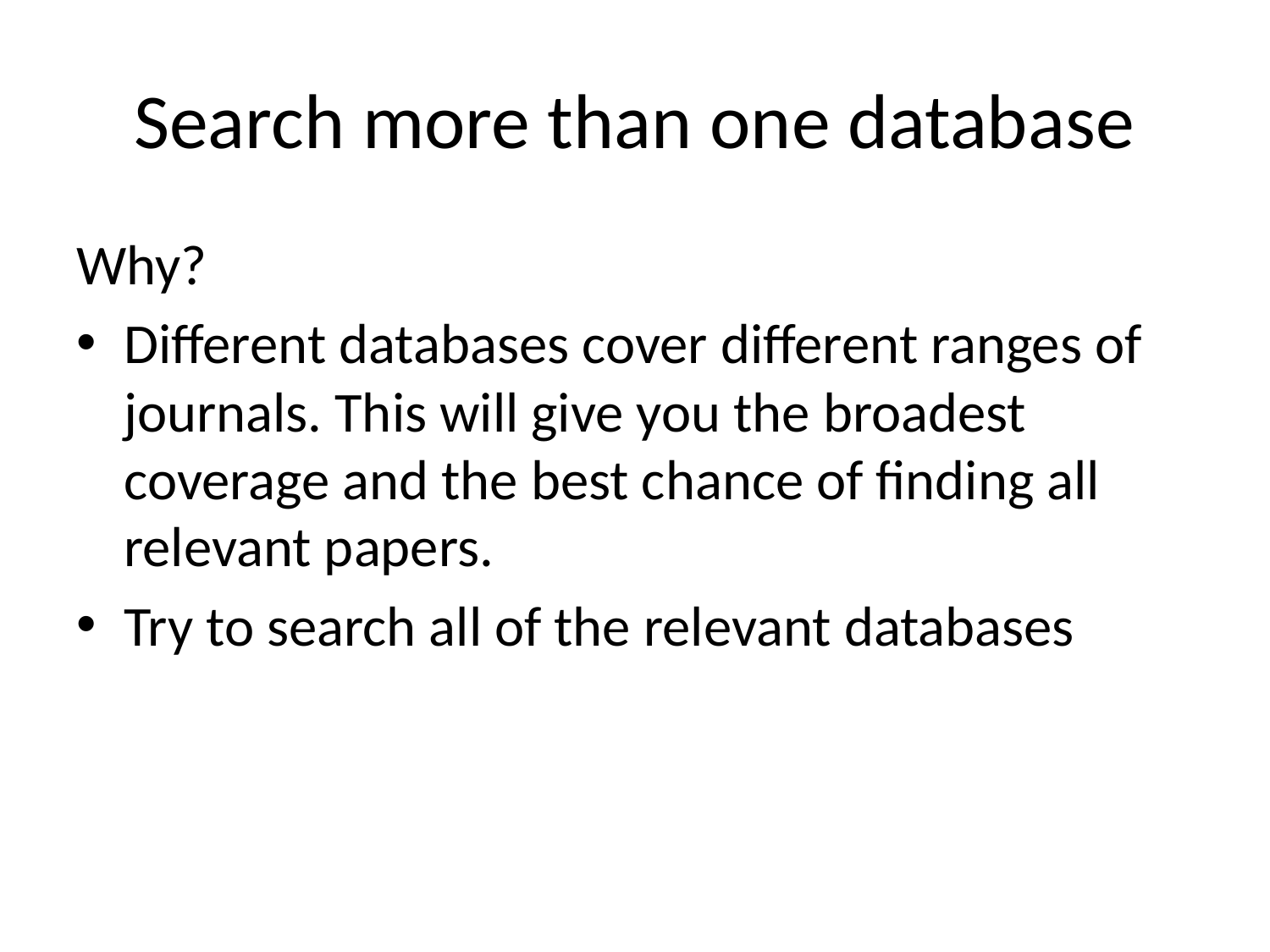

# Search more than one database
Why?
Different databases cover different ranges of journals. This will give you the broadest coverage and the best chance of finding all relevant papers.
Try to search all of the relevant databases